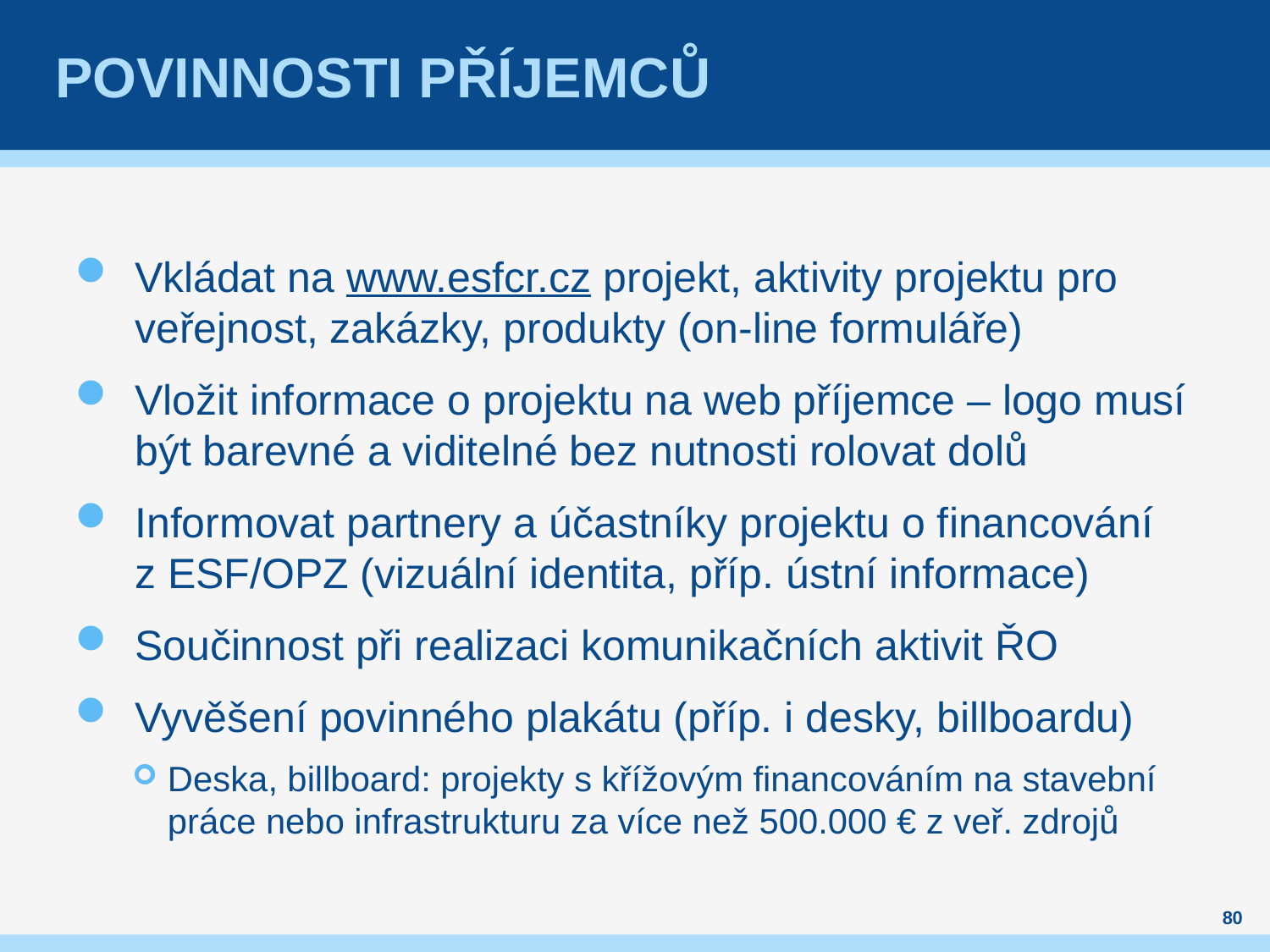

# POVINNOSTI PŘÍJEMCŮ
Vkládat na www.esfcr.cz projekt, aktivity projektu pro veřejnost, zakázky, produkty (on-line formuláře)
Vložit informace o projektu na web příjemce – logo musí být barevné a viditelné bez nutnosti rolovat dolů
Informovat partnery a účastníky projektu o financování  z ESF/OPZ (vizuální identita, příp. ústní informace)
Součinnost při realizaci komunikačních aktivit ŘO
Vyvěšení povinného plakátu (příp. i desky, billboardu)
Deska, billboard: projekty s křížovým financováním na stavební práce nebo infrastrukturu za více než 500.000 € z veř. zdrojů

80